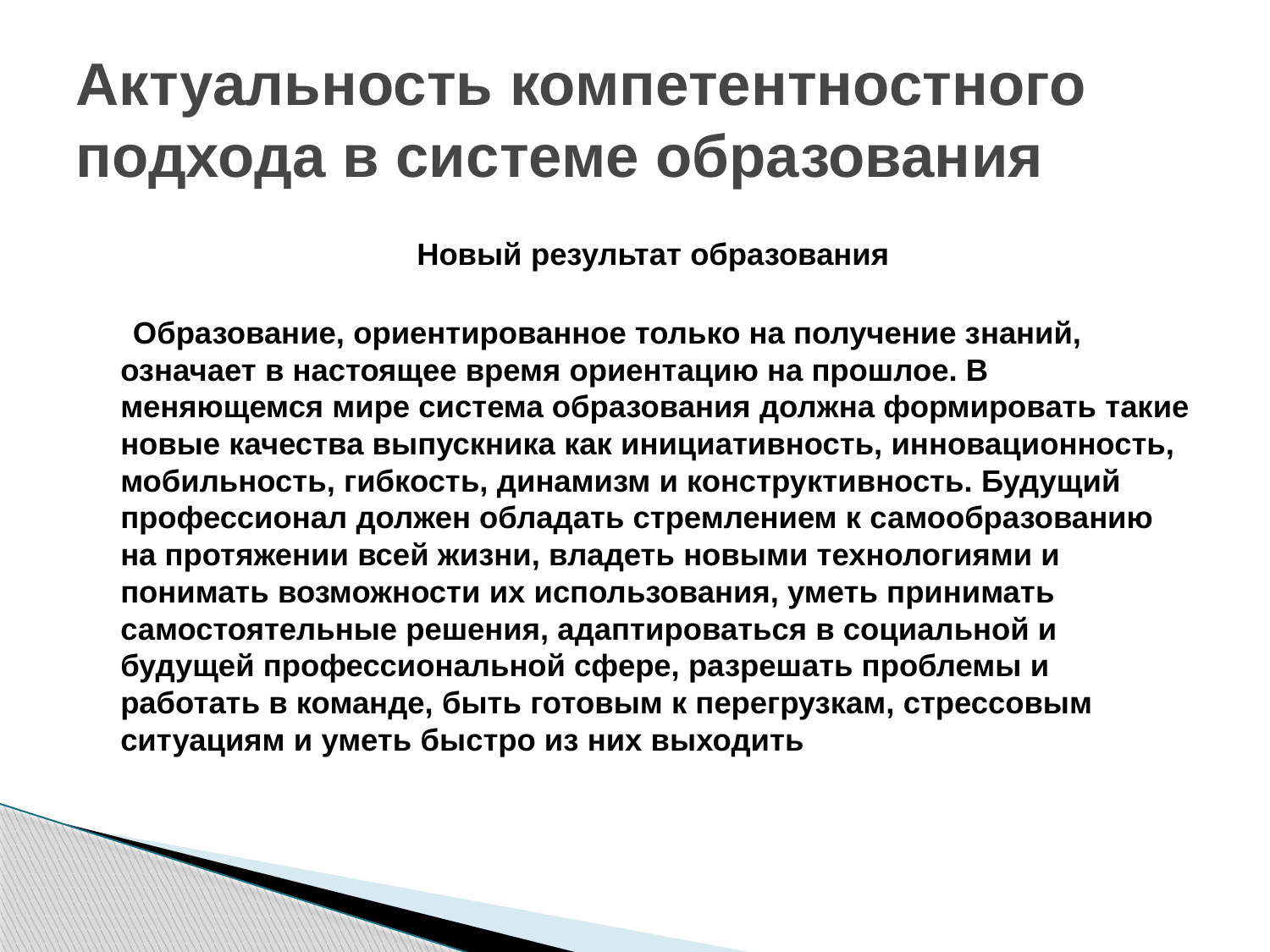

# Актуальность компетентностного подхода в системе образования

     Новый результат образования

     Образование, ориентированное только на получение знаний, означает в настоящее время ориентацию на прошлое. В меняющемся мире система образования должна формировать такие новые качества выпускника как инициативность, инновационность, мобильность, гибкость, динамизм и конструктивность. Будущий профессионал должен обладать стремлением к самообразованию на протяжении всей жизни, владеть новыми технологиями и понимать возможности их использования, уметь принимать самостоятельные решения, адаптироваться в социальной и будущей профессиональной сфере, разрешать проблемы и работать в команде, быть готовым к перегрузкам, стрессовым ситуациям и уметь быстро из них выходить